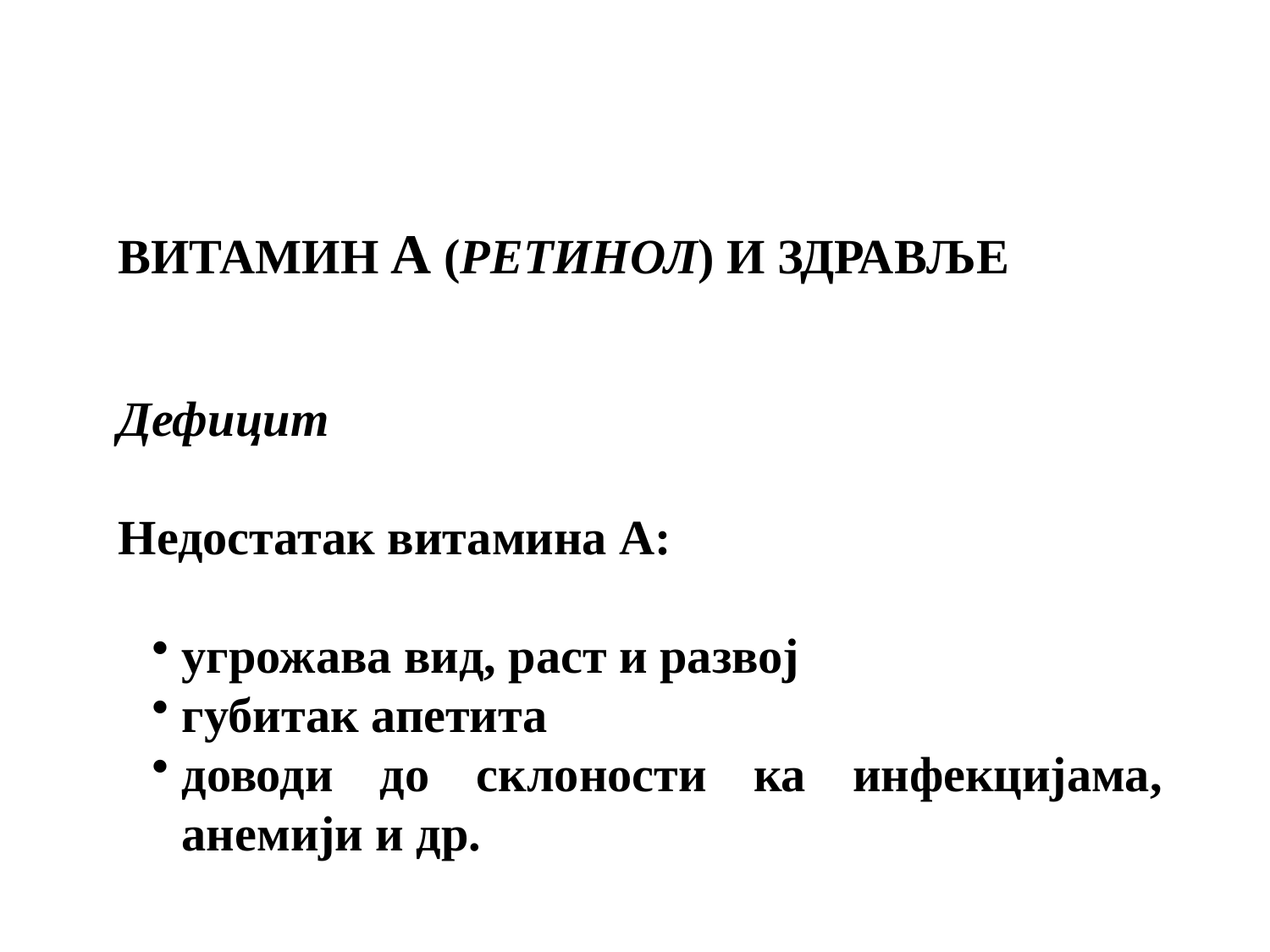

ВИТАМИН А (РЕТИНОЛ) И ЗДРАВЉЕ

Дефицит

Недостатак витамина А:

угрожава вид, раст и развој
губитак апетита
доводи до склоности ка инфекцијама, анемији и др.